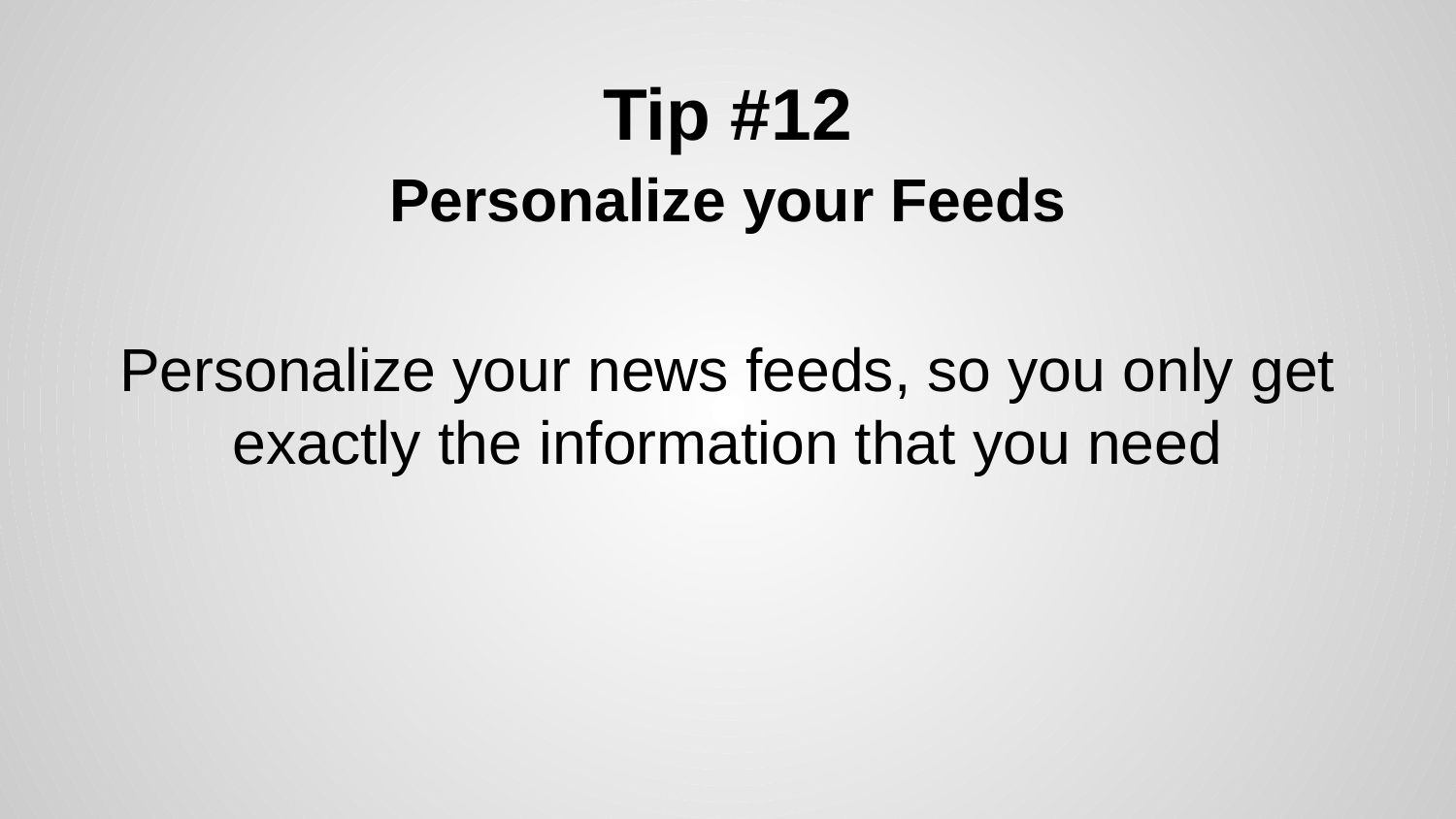

# Tip #12

Personalize your Feeds

Personalize your news feeds, so you only get exactly the information that you need